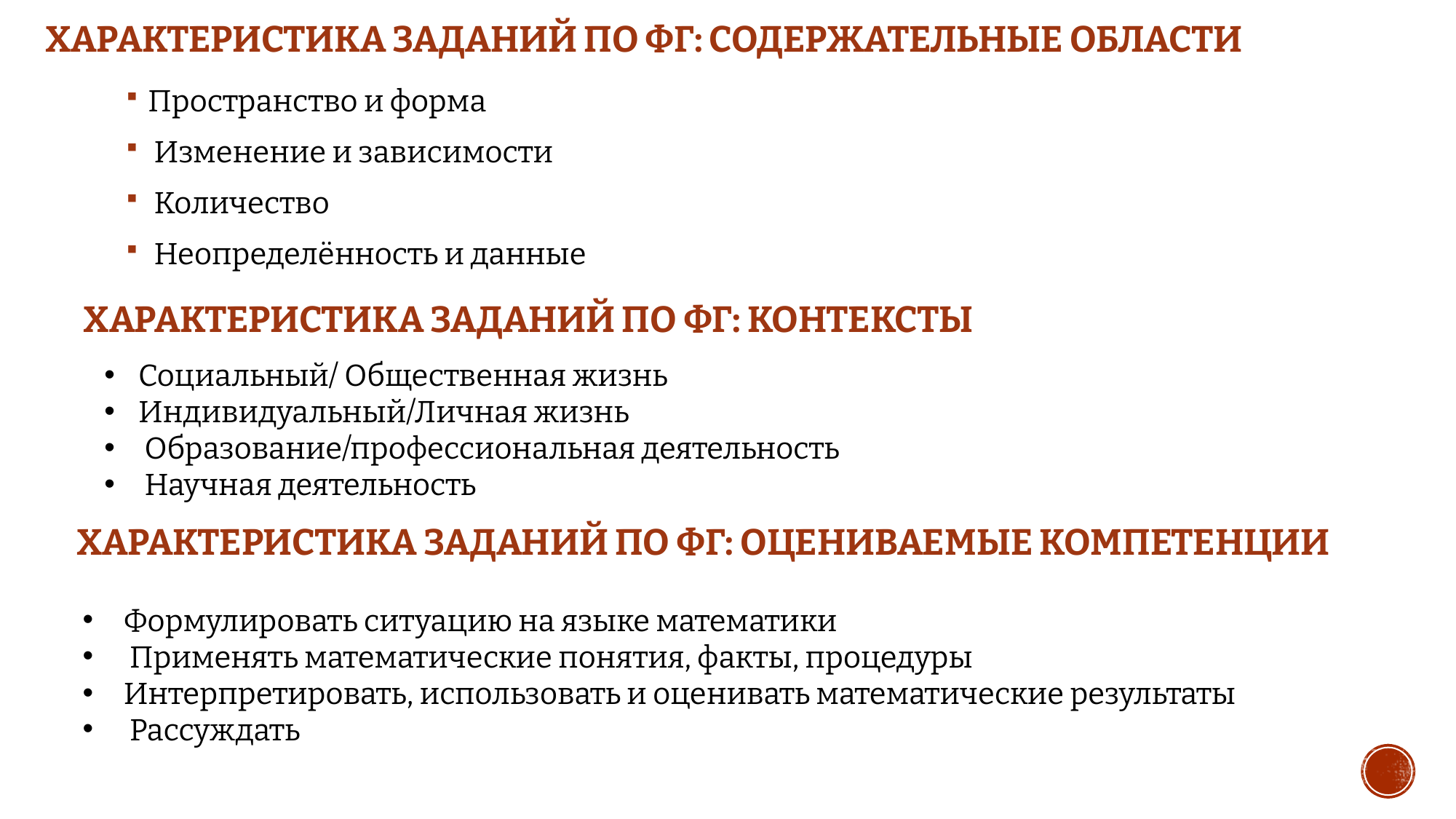

# Характеристика заданий по ФГ: содержательные области
Пространство и форма
 Изменение и зависимости
 Количество
 Неопределённость и данные
Характеристика заданий по ФГ: контексты
Социальный/ Общественная жизнь
Индивидуальный/Личная жизнь
 Образование/профессиональная деятельность
 Научная деятельность
Характеристика заданий по ФГ: оцениваемые компетенции
Формулировать ситуацию на языке математики
 Применять математические понятия, факты, процедуры
Интерпретировать, использовать и оценивать математические результаты
 Рассуждать